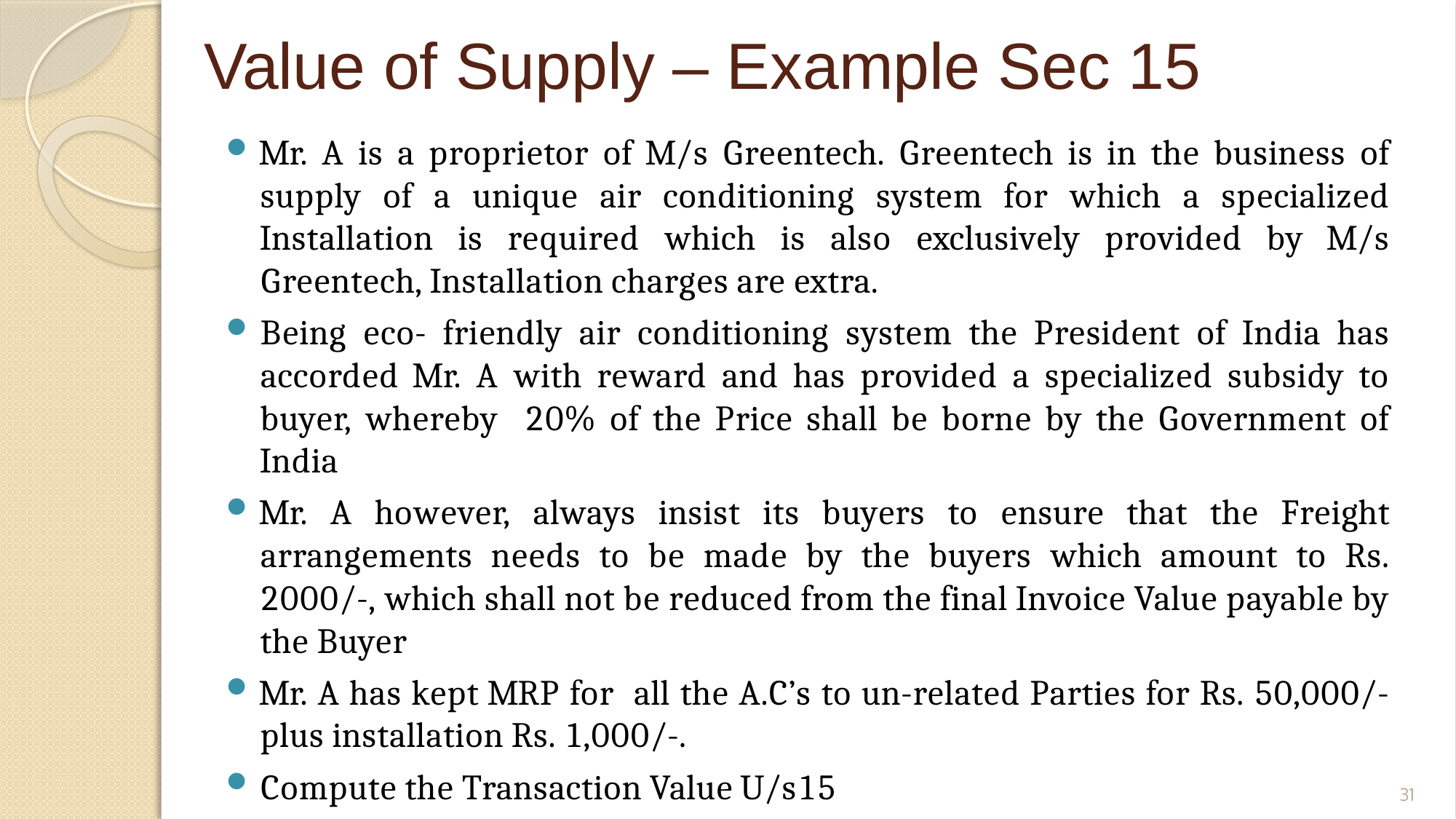

# Value of Supply – Example Sec 15
Mr. A is a proprietor of M/s Greentech. Greentech is in the business of supply of a unique air conditioning system for which a specialized Installation is required which is also exclusively provided by M/s Greentech, Installation charges are extra.
Being eco- friendly air conditioning system the President of India has accorded Mr. A with reward and has provided a specialized subsidy to buyer, whereby  20% of the Price shall be borne by the Government of India
Mr. A however, always insist its buyers to ensure that the Freight arrangements needs to be made by the buyers which amount to Rs. 2000/-, which shall not be reduced from the final Invoice Value payable by the Buyer
Mr. A has kept MRP for  all the A.C’s to un-related Parties for Rs. 50,000/- plus installation Rs. 1,000/-.
Compute the Transaction Value U/s15
31